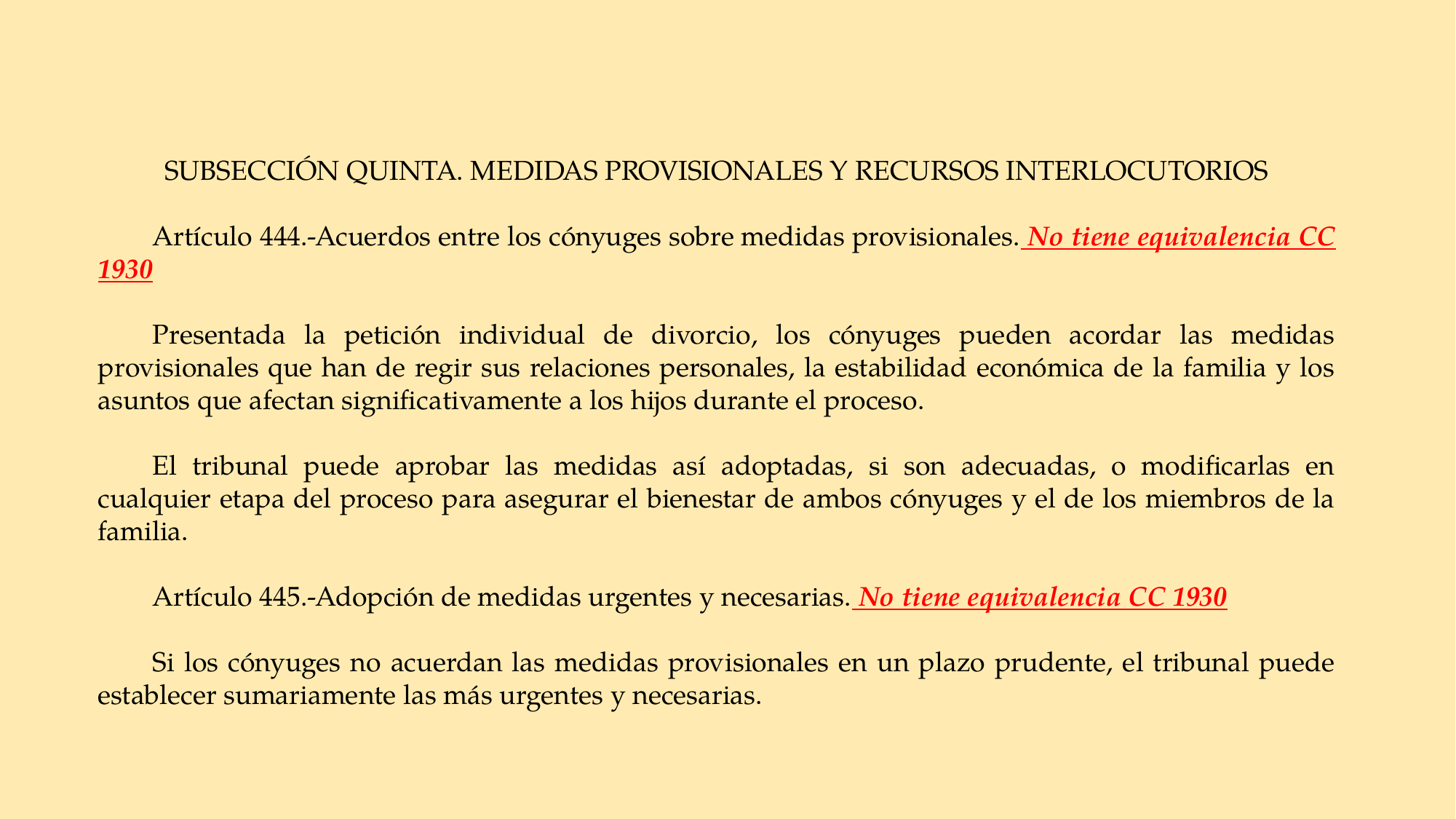

SUBSECCIÓN QUINTA. MEDIDAS PROVISIONALES Y RECURSOS INTERLOCUTORIOS

Artículo 444.-Acuerdos entre los cónyuges sobre medidas provisionales. No tiene equivalencia CC 1930

Presentada la petición individual de divorcio, los cónyuges pueden acordar las medidas provisionales que han de regir sus relaciones personales, la estabilidad económica de la familia y los asuntos que afectan significativamente a los hijos durante el proceso.

El tribunal puede aprobar las medidas así adoptadas, si son adecuadas, o modificarlas en cualquier etapa del proceso para asegurar el bienestar de ambos cónyuges y el de los miembros de la familia.

Artículo 445.-Adopción de medidas urgentes y necesarias. No tiene equivalencia CC 1930

Si los cónyuges no acuerdan las medidas provisionales en un plazo prudente, el tribunal puede establecer sumariamente las más urgentes y necesarias.